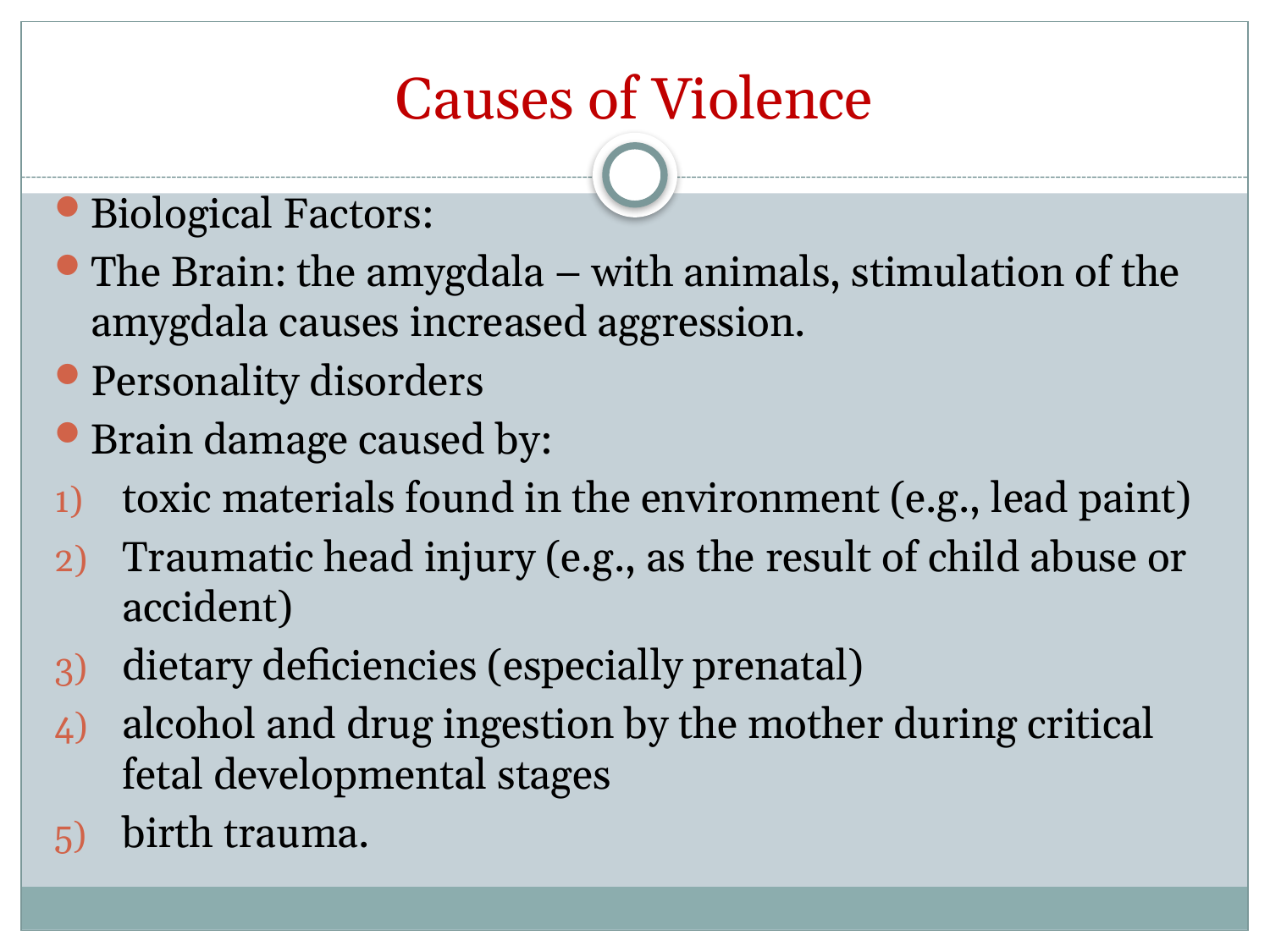

# Causes of Violence
Biological Factors:
The Brain: the amygdala – with animals, stimulation of the amygdala causes increased aggression.
Personality disorders
Brain damage caused by:
toxic materials found in the environment (e.g., lead paint)
Traumatic head injury (e.g., as the result of child abuse or accident)
dietary deficiencies (especially prenatal)
alcohol and drug ingestion by the mother during critical fetal developmental stages
birth trauma.